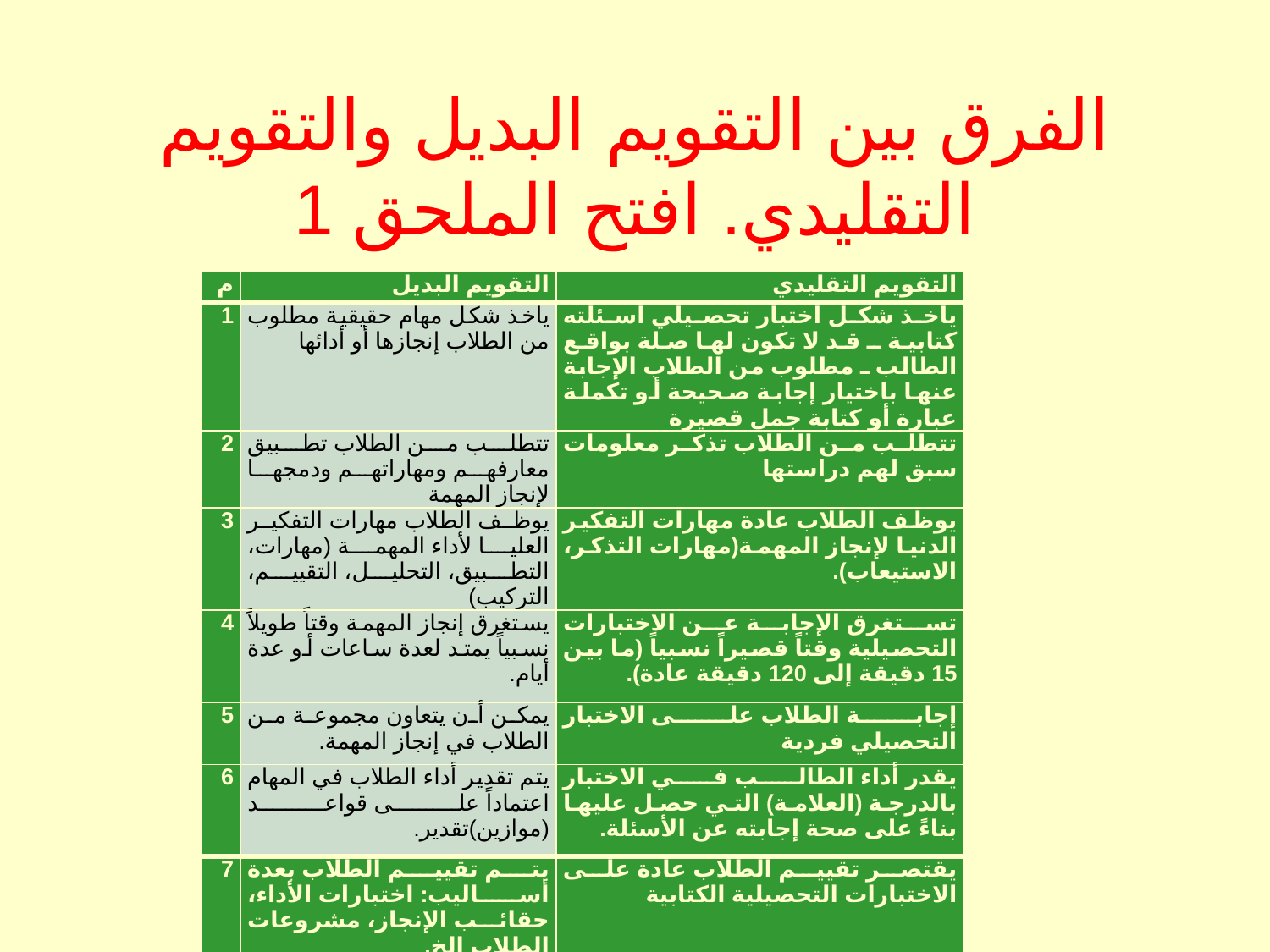

# الفرق بين التقويم البديل والتقويم التقليدي. افتح الملحق 1
| م | التقويم البديل | التقويم التقليدي |
| --- | --- | --- |
| 1 | يأخذ شكل مهام حقيقية مطلوب من الطلاب إنجازها أو أدائها | يأخذ شكل اختبار تحصيلي أسئلته كتابية ـ قد لا تكون لها صلة بواقع الطالب ـ مطلوب من الطلاب الإجابة عنها باختيار إجابة صحيحة أو تكملة عبارة أو كتابة جمل قصيرة |
| 2 | تتطلب من الطلاب تطبيق معارفهم ومهاراتهم ودمجها لإنجاز المهمة | تتطلب من الطلاب تذكر معلومات سبق لهم دراستها |
| 3 | يوظف الطلاب مهارات التفكير العليا لأداء المهمة (مهارات، التطبيق، التحليل، التقييم، التركيب) | يوظف الطلاب عادة مهارات التفكير الدنيا لإنجاز المهمة(مهارات التذكر، الاستيعاب). |
| 4 | يستغرق إنجاز المهمة وقتاً طويلاً نسبياً يمتد لعدة ساعات أو عدة أيام. | تستغرق الإجابة عن الاختبارات التحصيلية وقتاً قصيراً نسبياً (ما بين 15 دقيقة إلى 120 دقيقة عادة). |
| 5 | يمكن أن يتعاون مجموعة من الطلاب في إنجاز المهمة. | إجابة الطلاب على الاختبار التحصيلي فردية |
| 6 | يتم تقدير أداء الطلاب في المهام اعتماداً على قواعد (موازين)تقدير. | يقدر أداء الطالب في الاختبار بالدرجة (العلامة) التي حصل عليها بناءً على صحة إجابته عن الأسئلة. |
| 7 | يتم تقييم الطلاب بعدة أساليب: اختبارات الأداء، حقائب الإنجاز، مشروعات الطلاب إلخ. | يقتصر تقييم الطلاب عادة على الاختبارات التحصيلية الكتابية |